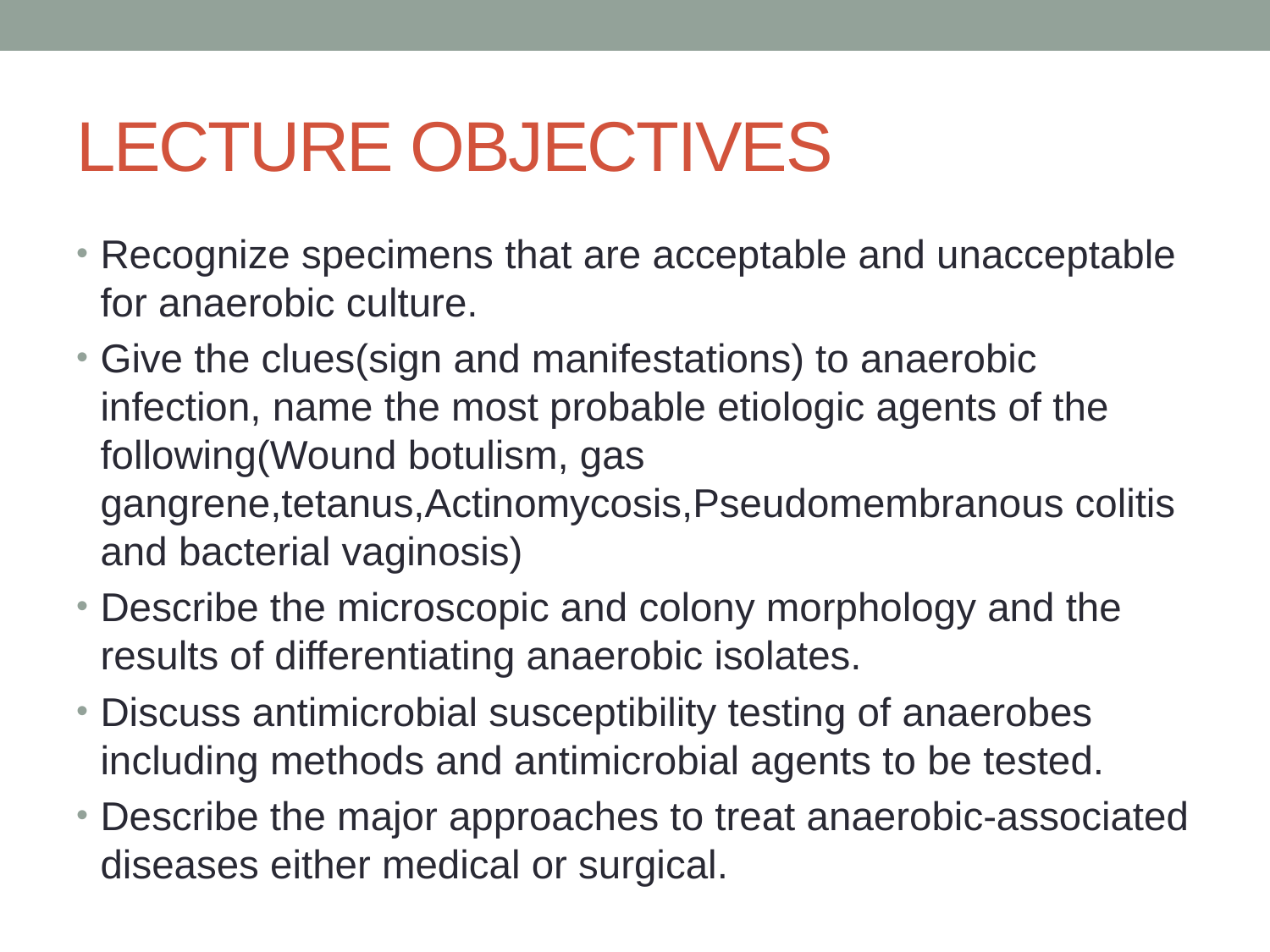

# LECTURE OBJECTIVES
Recognize specimens that are acceptable and unacceptable for anaerobic culture.
Give the clues(sign and manifestations) to anaerobic infection, name the most probable etiologic agents of the following(Wound botulism, gas gangrene,tetanus,Actinomycosis,Pseudomembranous colitis and bacterial vaginosis)
Describe the microscopic and colony morphology and the results of differentiating anaerobic isolates.
Discuss antimicrobial susceptibility testing of anaerobes including methods and antimicrobial agents to be tested.
Describe the major approaches to treat anaerobic-associated diseases either medical or surgical.